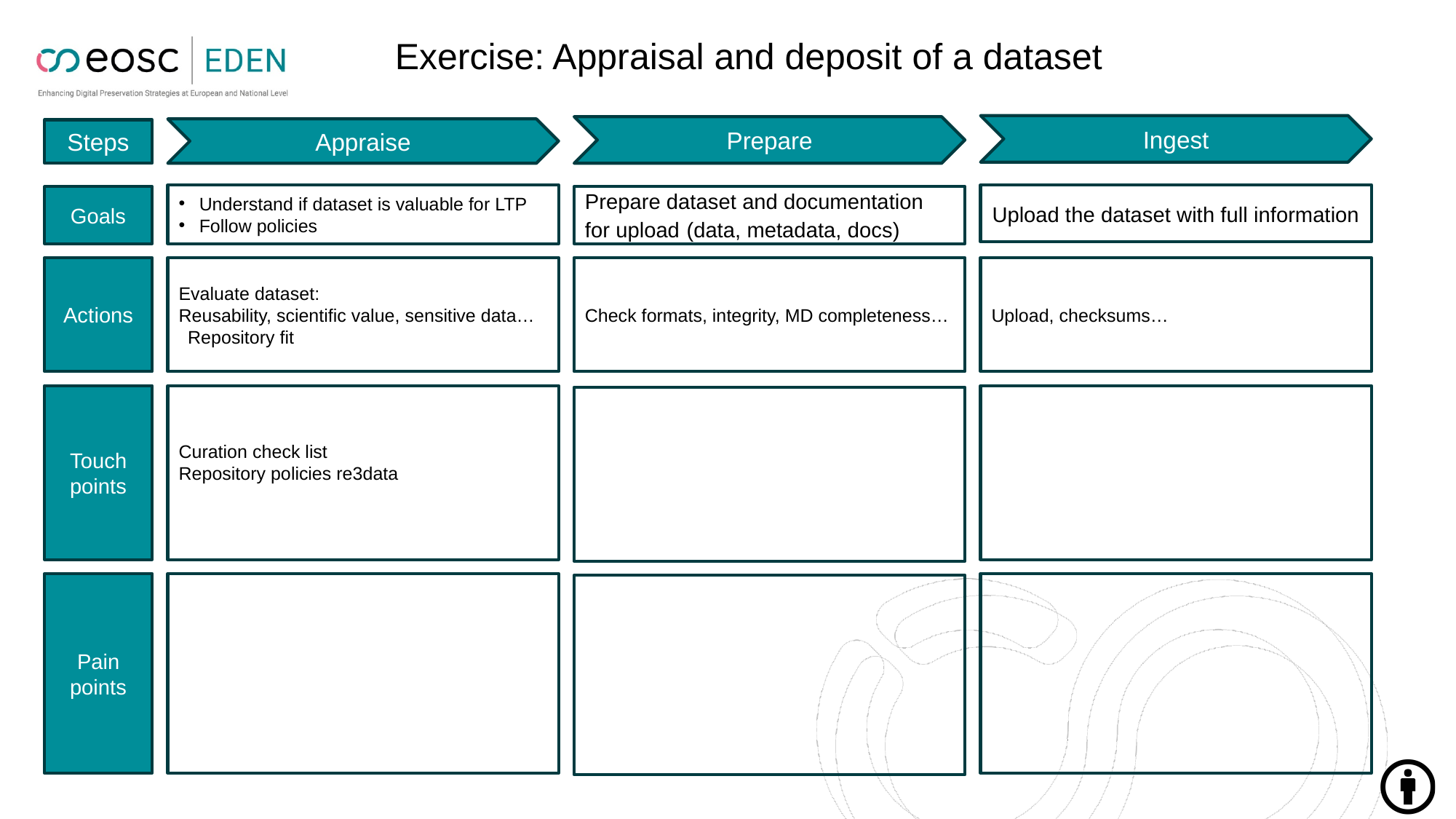

# Exercise: Appraisal and deposit of a dataset
Ingest
Prepare
Appraise
Steps
Understand if dataset is valuable for LTP
Follow policies
Upload the dataset with full information
Goals
Prepare dataset and documentation for upload (data, metadata, docs)
Actions
Upload, checksums…
Evaluate dataset:
Reusability, scientific value, sensitive data…
Repository fit
Check formats, integrity, MD completeness…
Touch
points
Curation check list
Repository policies re3data

Pain
points